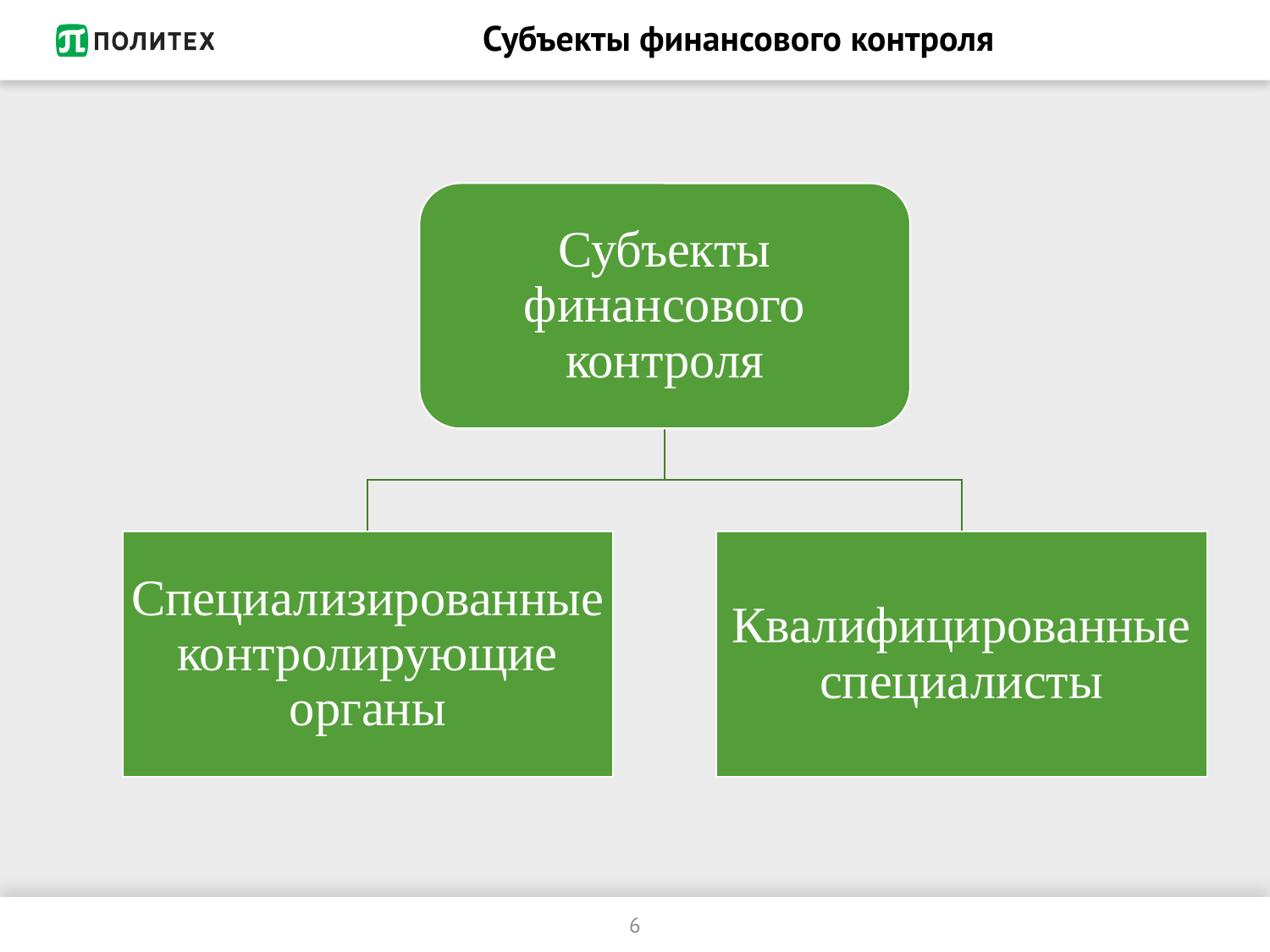

# Субъекты финансового контроля
Субъекты финансового контроля
Специализированные контролирующие органы
Квалифицированные специалисты
6